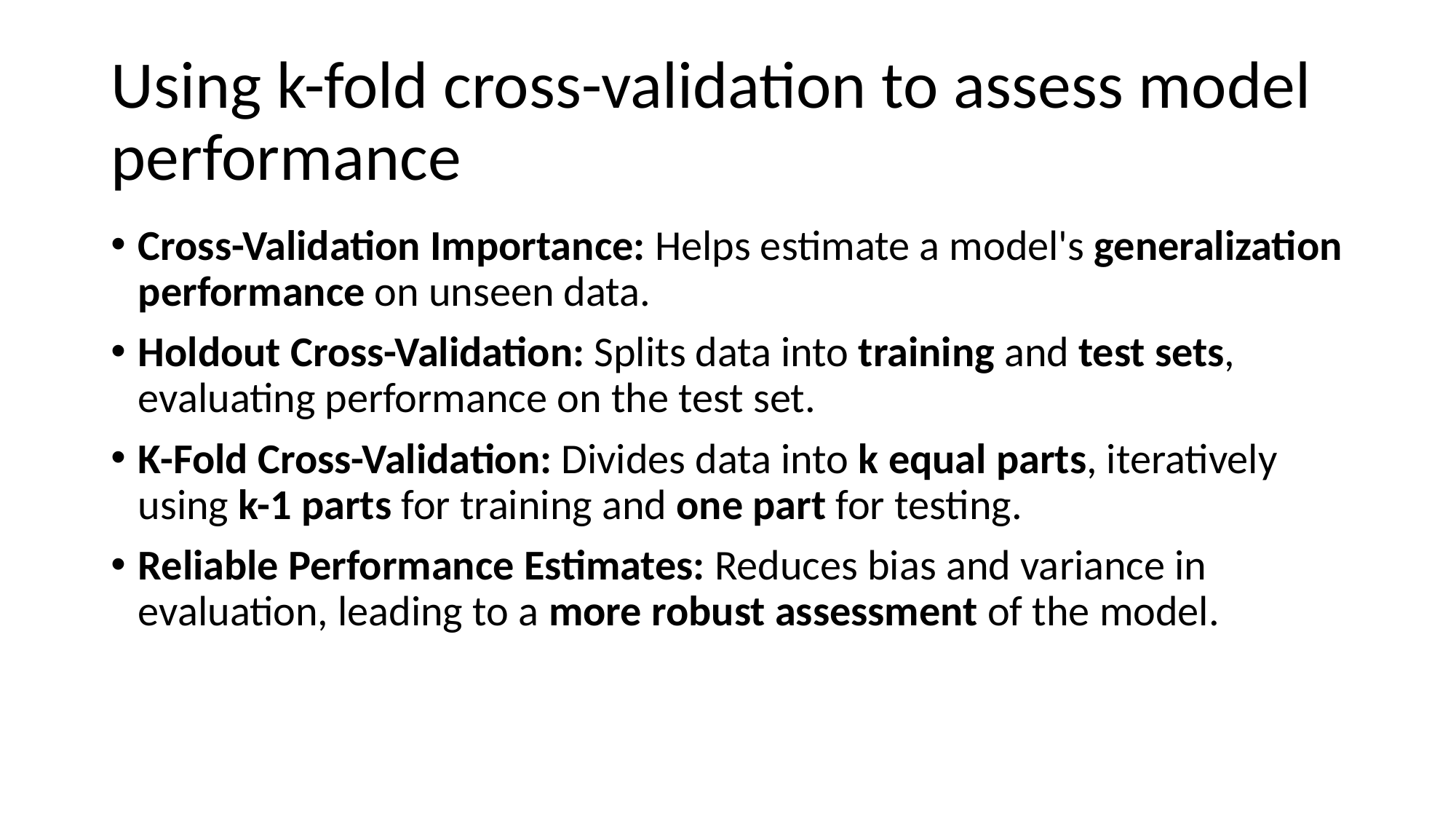

# Using k-fold cross-validation to assess model performance
Cross-Validation Importance: Helps estimate a model's generalization performance on unseen data.
Holdout Cross-Validation: Splits data into training and test sets, evaluating performance on the test set.
K-Fold Cross-Validation: Divides data into k equal parts, iteratively using k-1 parts for training and one part for testing.
Reliable Performance Estimates: Reduces bias and variance in evaluation, leading to a more robust assessment of the model.